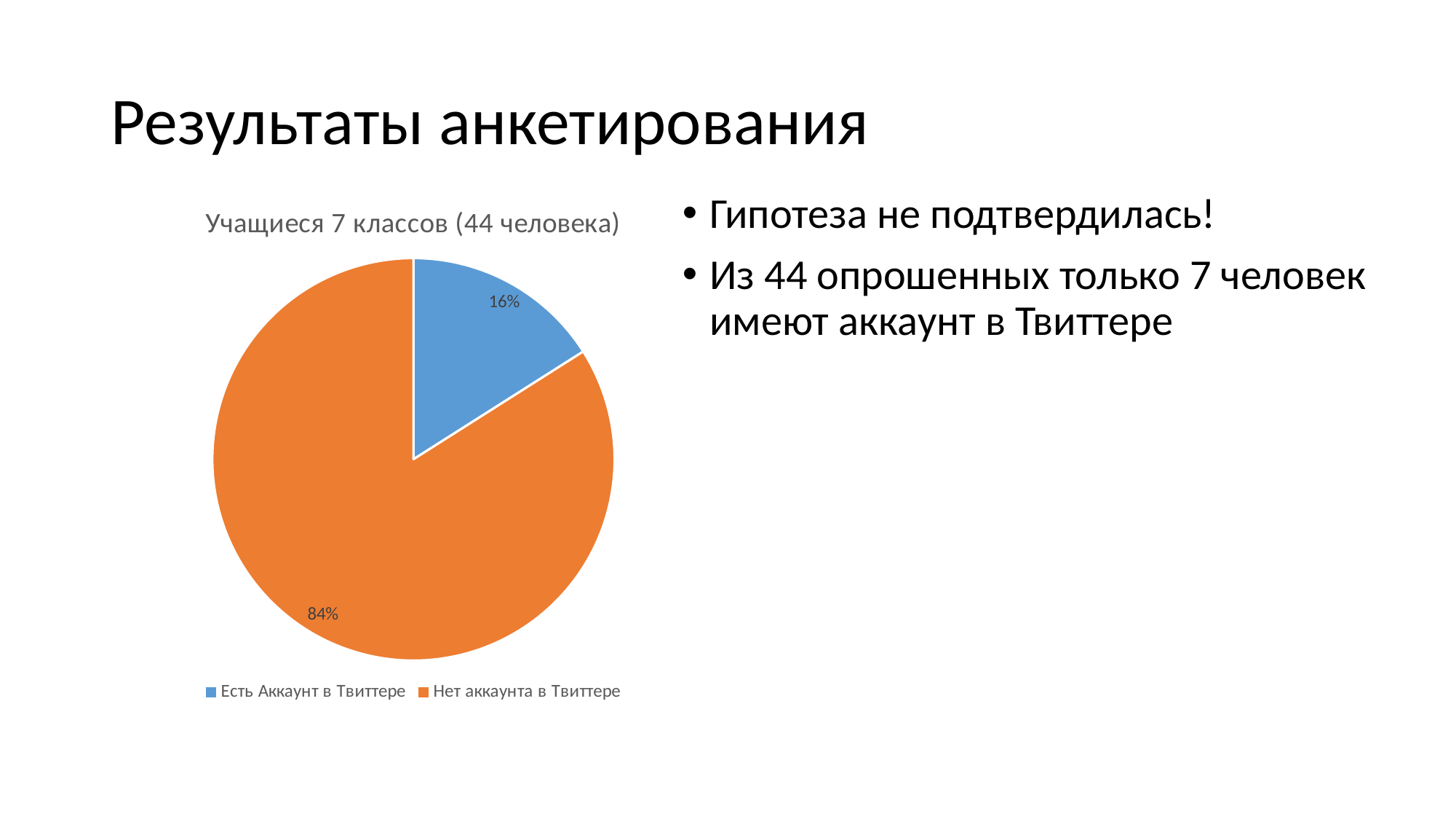

# Результаты анкетирования

### Chart:

| Category | Учащиеся 7 классов (44 человека) |
|---|---|
| Есть Аккаунт в Твиттере | 0.16 |
| Нет аккаунта в Твиттере | 0.84 |
Гипотеза не подтвердилась!
Из 44 опрошенных только 7 человек имеют аккаунт в Твиттере

[unsupported chart]